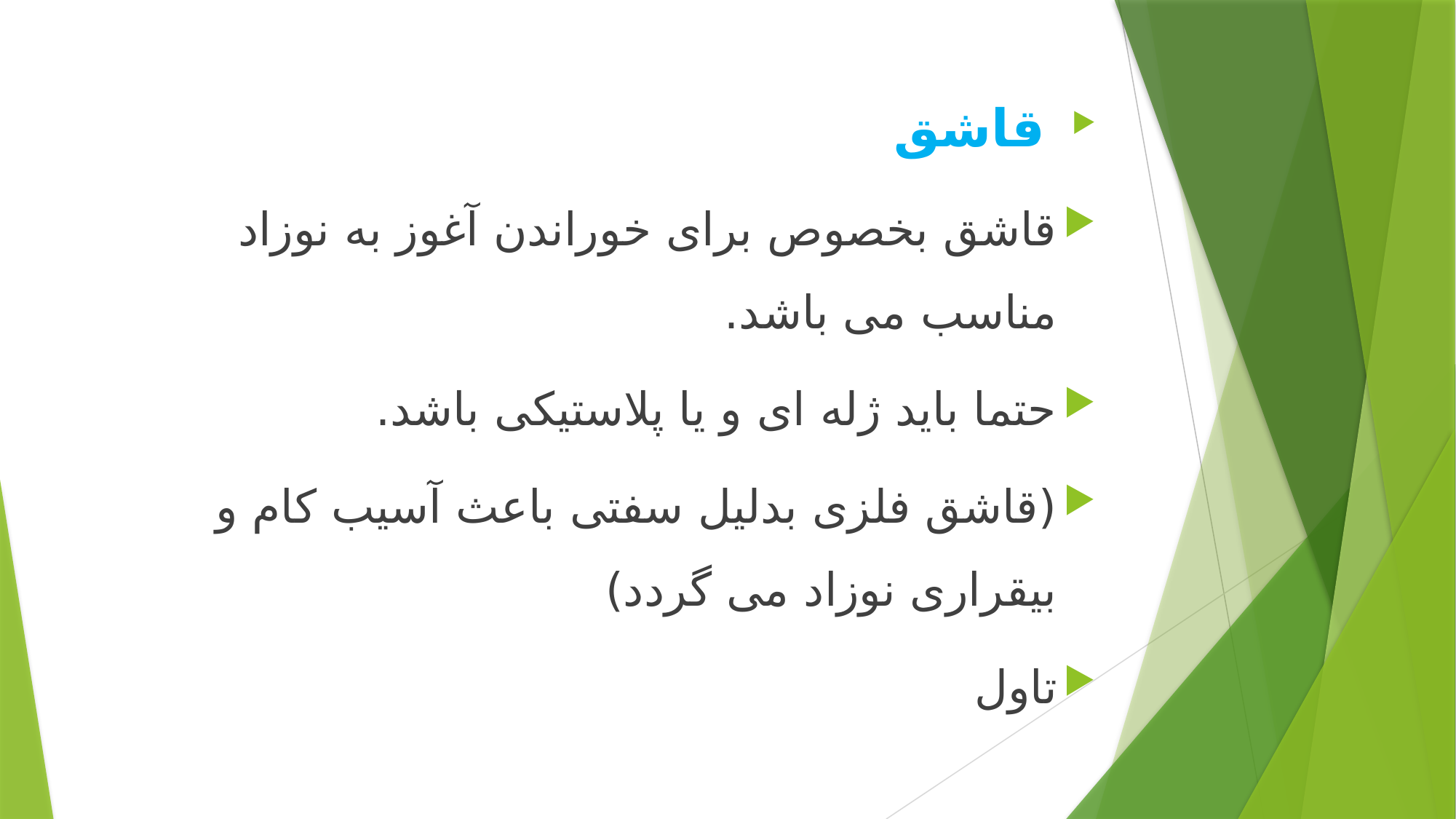

قاشق
قاشق بخصوص برای خوراندن آغوز به نوزاد مناسب می باشد.
حتما باید ژله ای و یا پلاستیکی باشد.
(قاشق فلزی بدلیل سفتی باعث آسیب کام و بیقراری نوزاد می گردد)
تاول